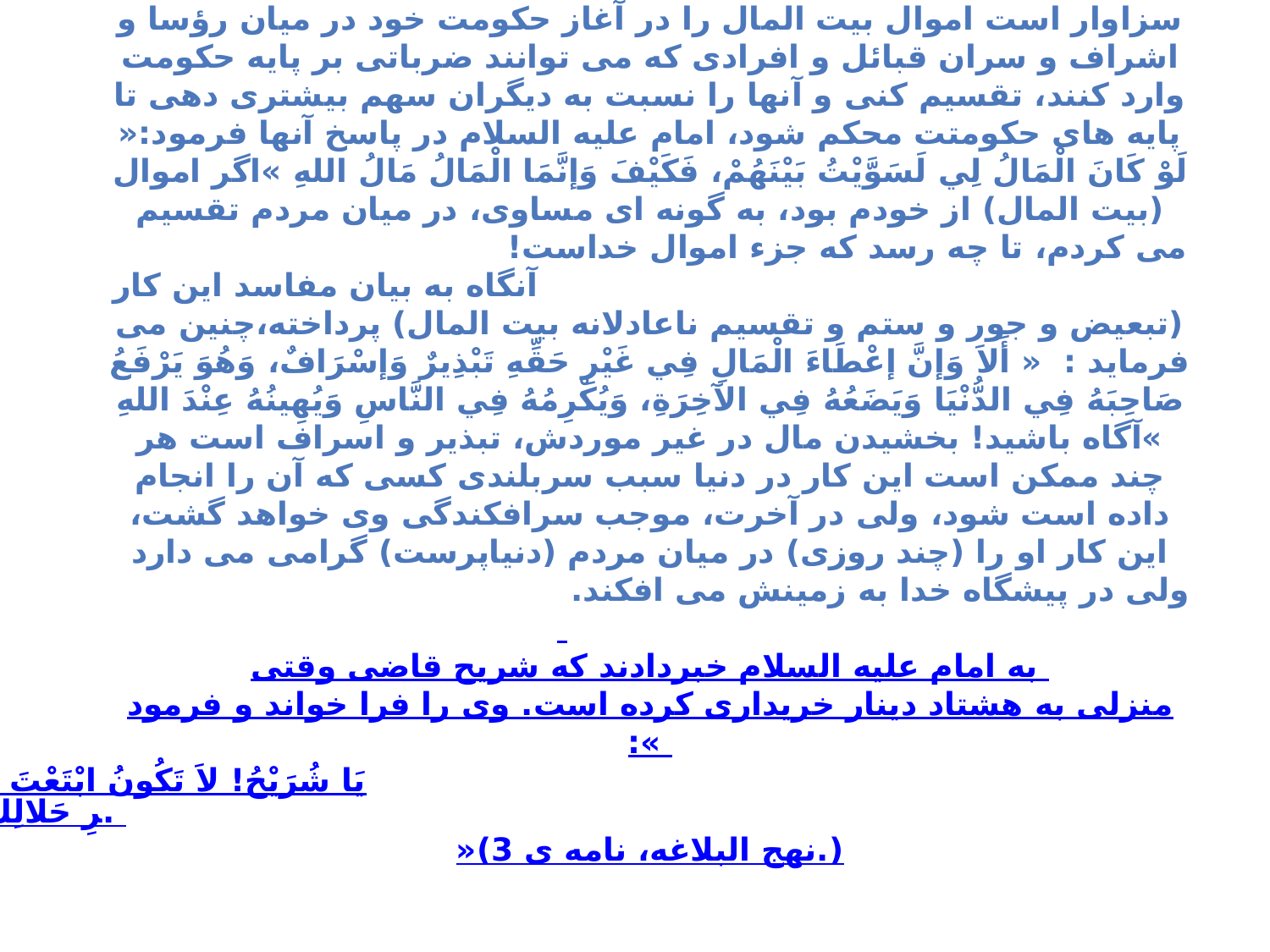

2/7- ذلت در پیشگاه الهی و پستی در آخرت                                                                                                      در خطبه 126 درپاسخ به كسانى كه از سر دلسوزى، خدمت امام عليه السلام عرض كردند: سزاوار است اموال بيت المال را در آغاز حكومت خود در ميان رؤسا و اشراف و سران قبائل و افرادى كه مى توانند ضرباتى بر پايه حكومت وارد كنند، تقسيم كنى و آنها را نسبت به ديگران سهم بيشترى دهى تا پايه هاى حكومتت محكم شود، امام عليه السلام در پاسخ آنها فرمود:« لَوْ کَانَ الْمَالُ لِي لَسَوَّيْتُ بَيْنَهُمْ، فَکَيْفَ وَإنَّمَا الْمَالُ مَالُ اللهِ »اگر اموال (بیت المال) از خودم بود، به گونه ای مساوی، در میان مردم تقسیم می کردم، تا چه رسد که جزء اموال خداست!                                                                                                آنگاه به بيان مفاسد اين کار (تبعيض و جور و ستم و تقسيم ناعادلانه بيت المال) پرداخته،چنين مى فرمايد :  « أَلاَ وَإنَّ إعْطَاءَ الْمَالِ فِي غَيْرِ حَقِّهِ تَبْذِيرٌ وَإسْرَافٌ، وَهُوَ يَرْفَعُ صَاحِبَهُ فِي الدُّنْيَا وَيَضَعُهُ فِي الآخِرَةِ، وَيُکْرِمُهُ فِي النَّاسِ وَيُهِينُهُ عِنْدَ اللهِ »آگاه باشيد! بخشيدن مال در غير موردش، تبذير و اسراف است هر چند ممکن است اين کار در دنيا سبب سربلندى کسى که آن را انجام داده است شود، ولى در آخرت، موجب سرافکندگى وى خواهد گشت، اين کار او را (چند روزى) در ميان مردم (دنياپرست) گرامى مى دارد ولى در پيشگاه خدا به زمينش مى افکند.
وقتی به امام علیه السلام خبردادند که شریح قاضی منزلی به هشتاد دينار خريدارى كرده است. وى را فرا خواند و فرمود:« يَا شُرَيْحُ! لاَ تَكُونُ ابْتَعْتَ هذِهِ الدارَ مِنْ غَيْرِ مَالِكَ، أوْ نَقَدْتَ الَثمَنَ مِنْ غَيْرِ حَلالِكَ ؛ فَإذَنْ أَنْتَ قَدْ خَسِرْتَ دَارَ الدُنْيَا وَ دَارَ الاْخِرَةِ. »(نهج البلاغه، نامه ى 3.)                                                                                                              اى شريح! مباد كه اين خانه را جز با مال خويش خريده باشى و بهاى آن، جز از مال حلال خود پرداخته باشى. و گرنه، هم در اين سرا و هم در آن سرا، زيان كرده اى